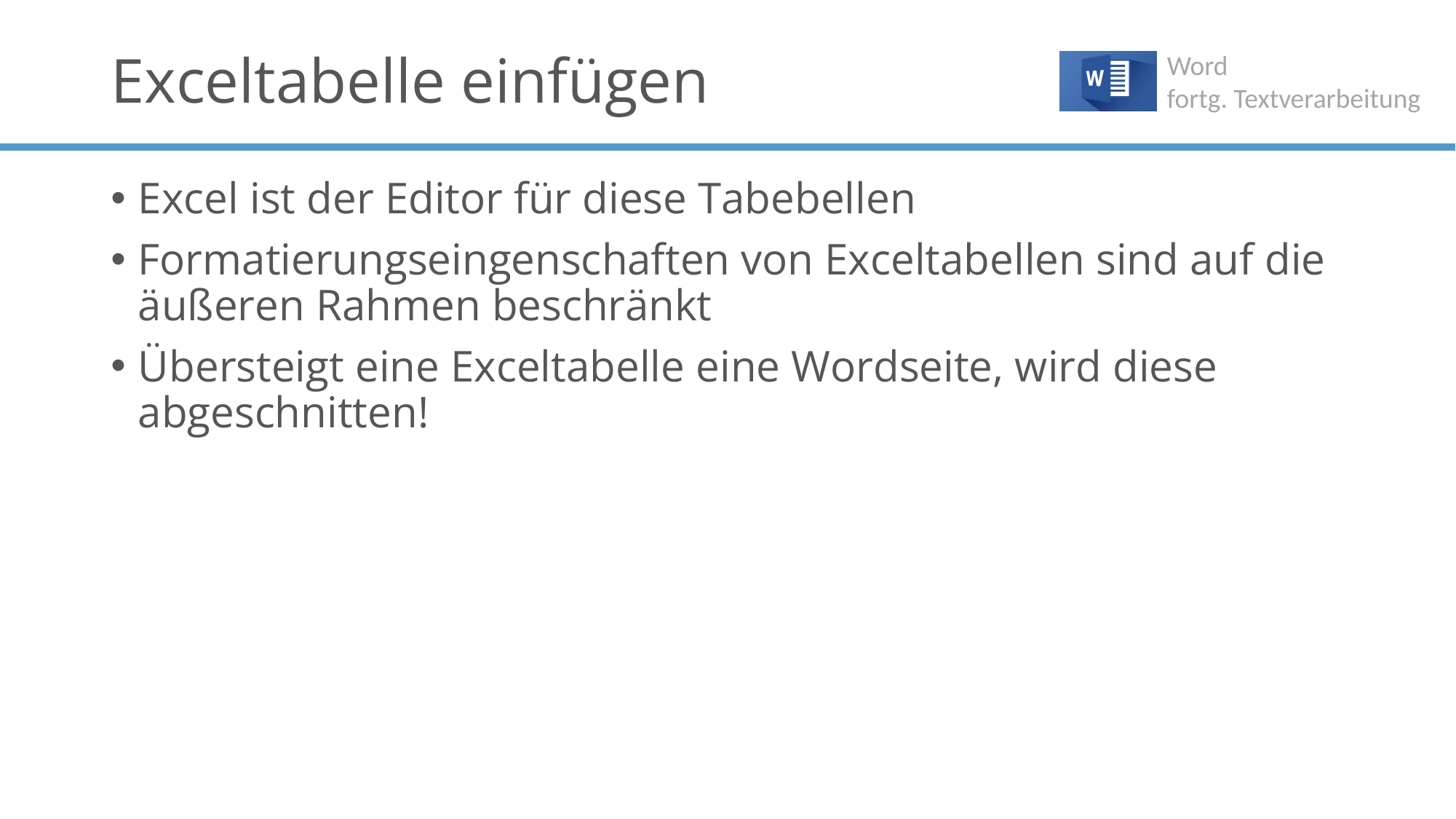

# Exceltabelle einfügen
Excel ist der Editor für diese Tabebellen
Formatierungseingenschaften von Exceltabellen sind auf die äußeren Rahmen beschränkt
Übersteigt eine Exceltabelle eine Wordseite, wird diese abgeschnitten!